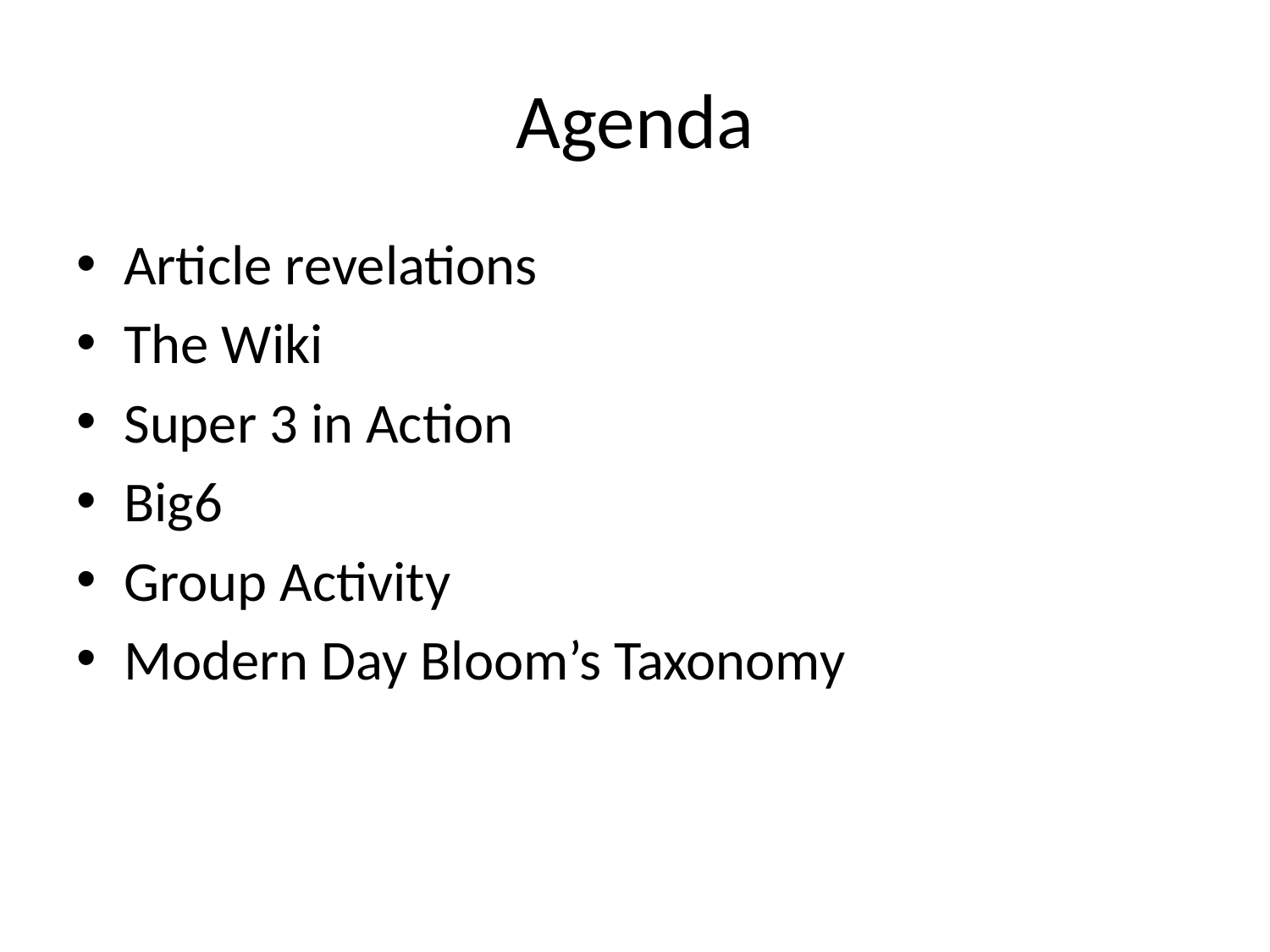

# Agenda
Article revelations
The Wiki
Super 3 in Action
Big6
Group Activity
Modern Day Bloom’s Taxonomy